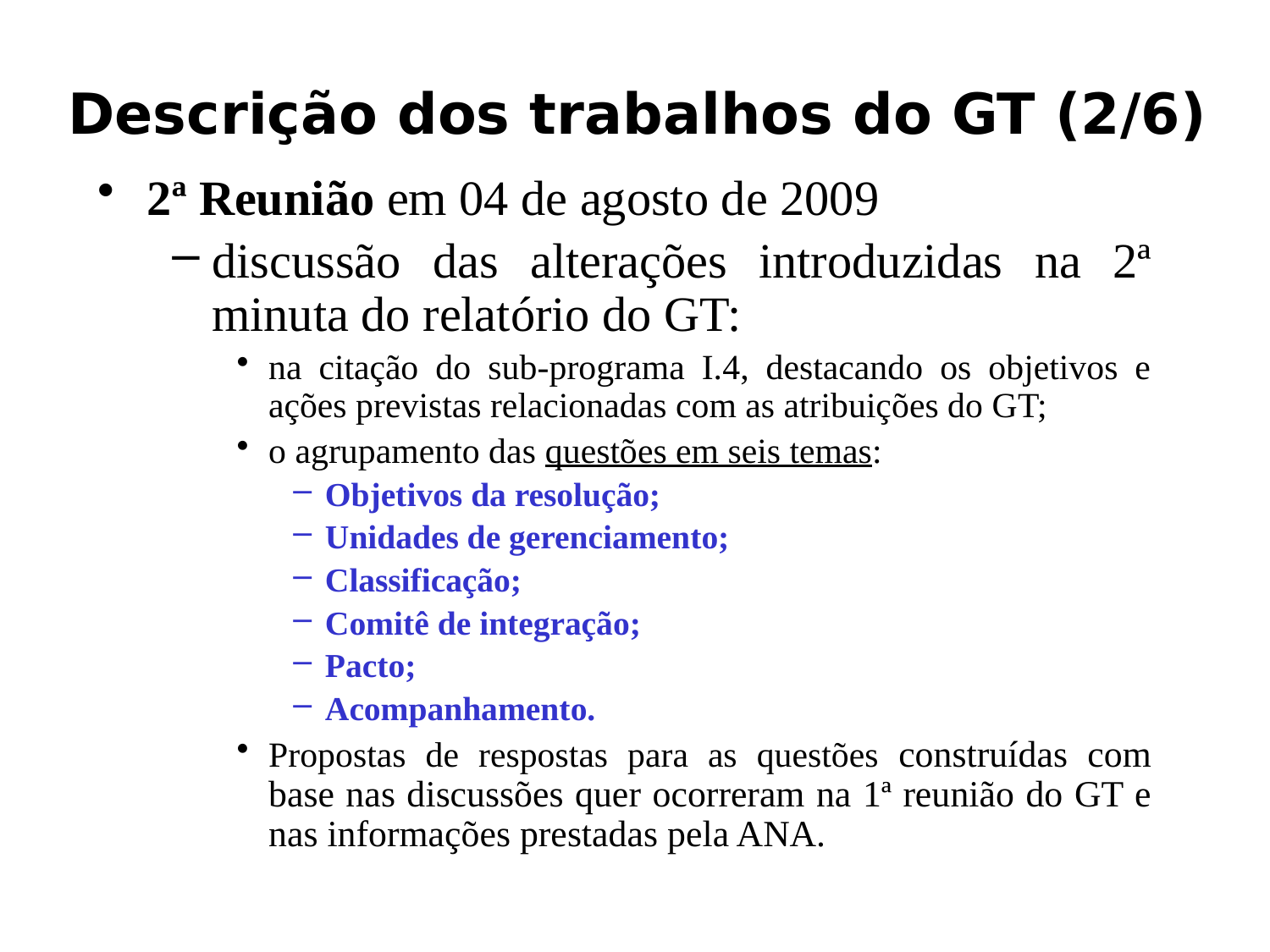

# Descrição dos trabalhos do GT (2/6)
2ª Reunião em 04 de agosto de 2009
discussão das alterações introduzidas na 2ª minuta do relatório do GT:
na citação do sub-programa I.4, destacando os objetivos e ações previstas relacionadas com as atribuições do GT;
o agrupamento das questões em seis temas:
Objetivos da resolução;
Unidades de gerenciamento;
Classificação;
Comitê de integração;
Pacto;
Acompanhamento.
Propostas de respostas para as questões construídas com base nas discussões quer ocorreram na 1ª reunião do GT e nas informações prestadas pela ANA.